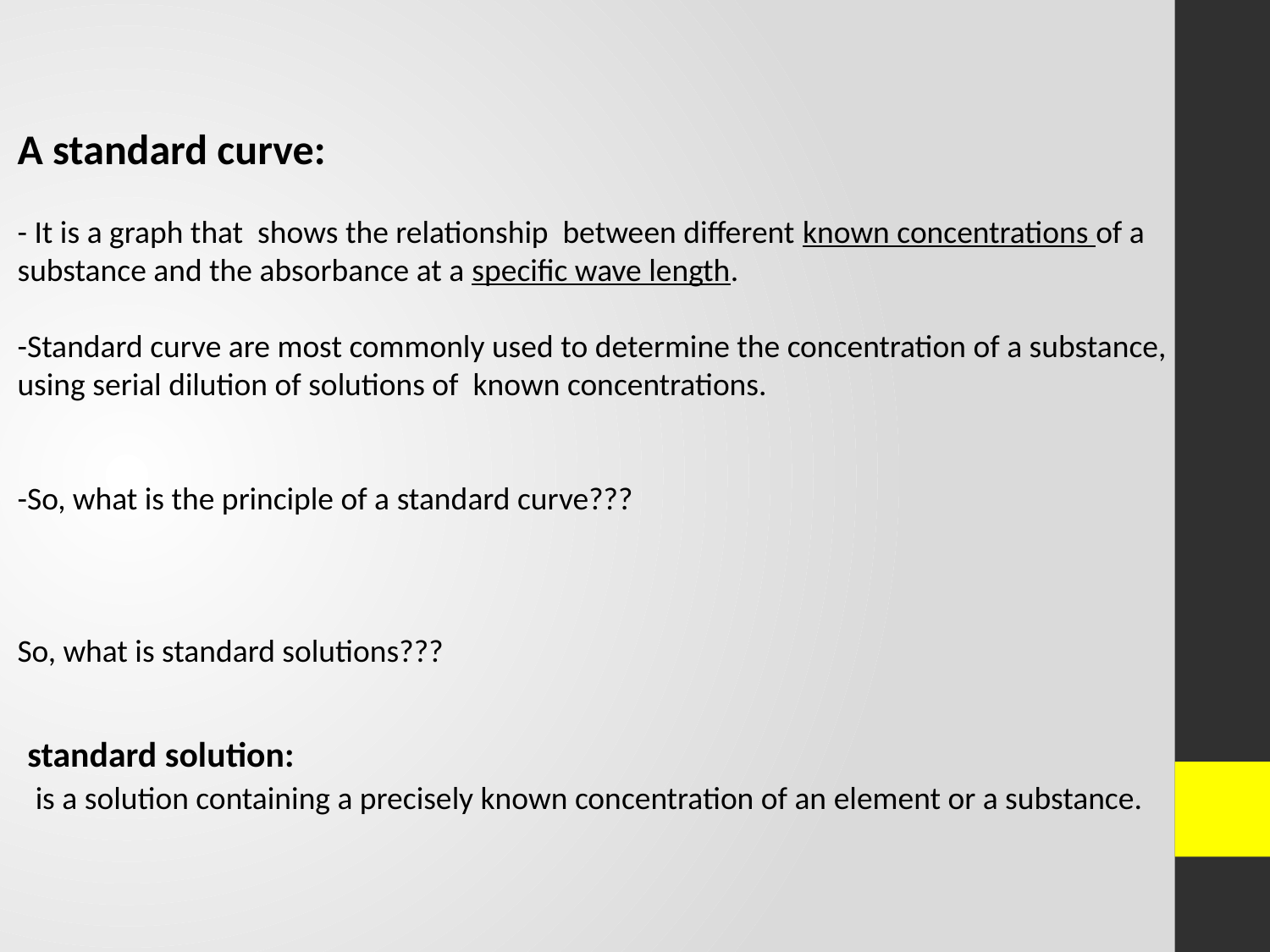

A standard curve:

- It is a graph that  shows the relationship  between different known concentrations of a substance and the absorbance at a specific wave length.

-Standard curve are most commonly used to determine the concentration of a substance, using serial dilution of solutions of  known concentrations.

-So, what is the principle of a standard curve???

So, what is standard solutions???

standard solution:
 is a solution containing a precisely known concentration of an element or a substance.